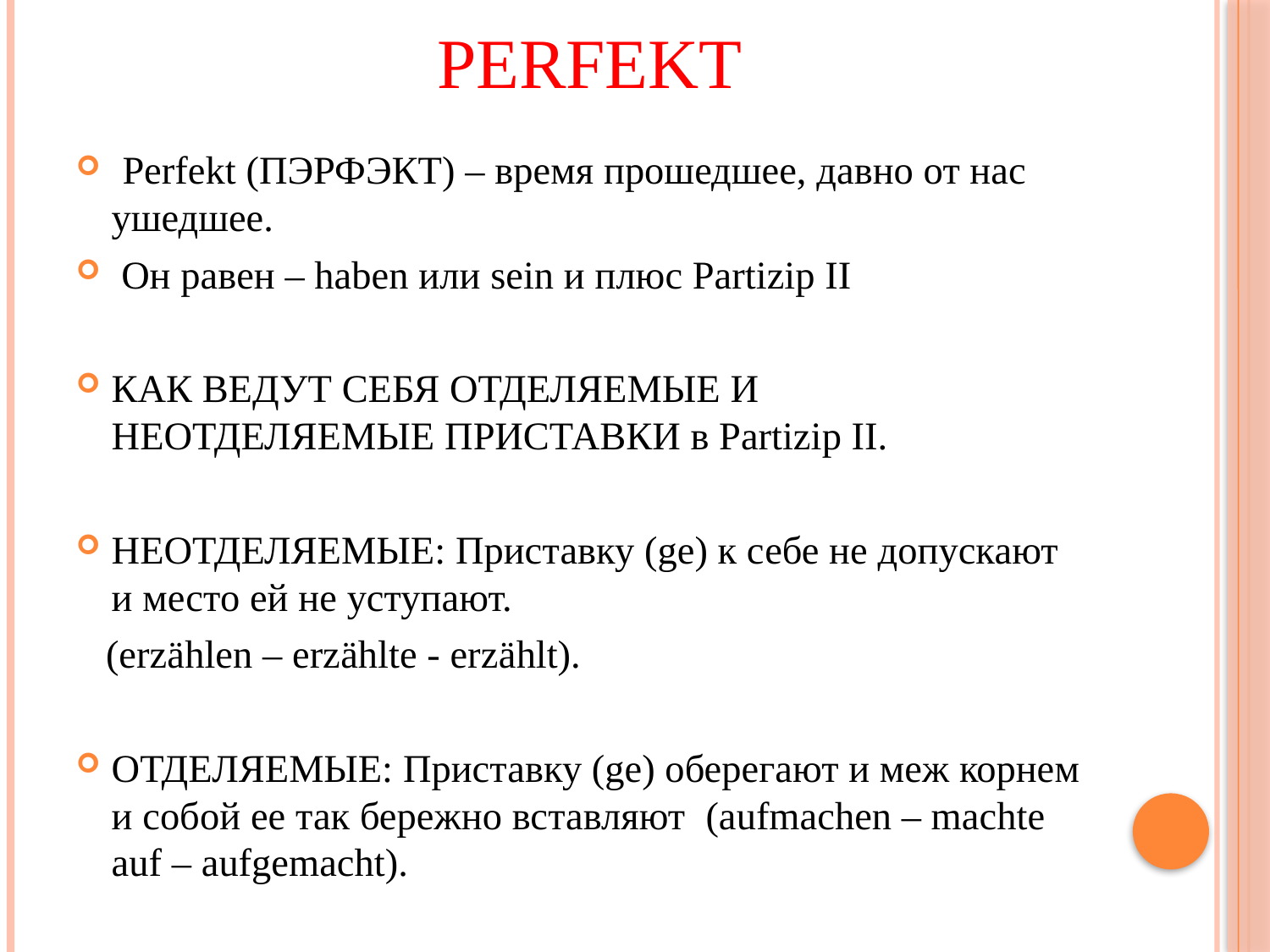

# Perfekt
 Perfekt (ПЭРФЭКТ) – время прошедшее, давно от нас ушедшее.
 Он равен – haben или sein и плюс Partizip II

КАК ВЕДУТ СЕБЯ ОТДЕЛЯЕМЫЕ И НЕОТДЕЛЯЕМЫЕ ПРИСТАВКИ в Partizip II.

НЕОТДЕЛЯЕМЫЕ: Приставку (ge) к себе не допускают и место ей не уступают.
   (erzählen – erzählte - erzählt).

ОТДЕЛЯЕМЫЕ: Приставку (ge) оберегают и меж корнем и собой ее так бережно вставляют  (aufmachen – machte auf – aufgemacht).